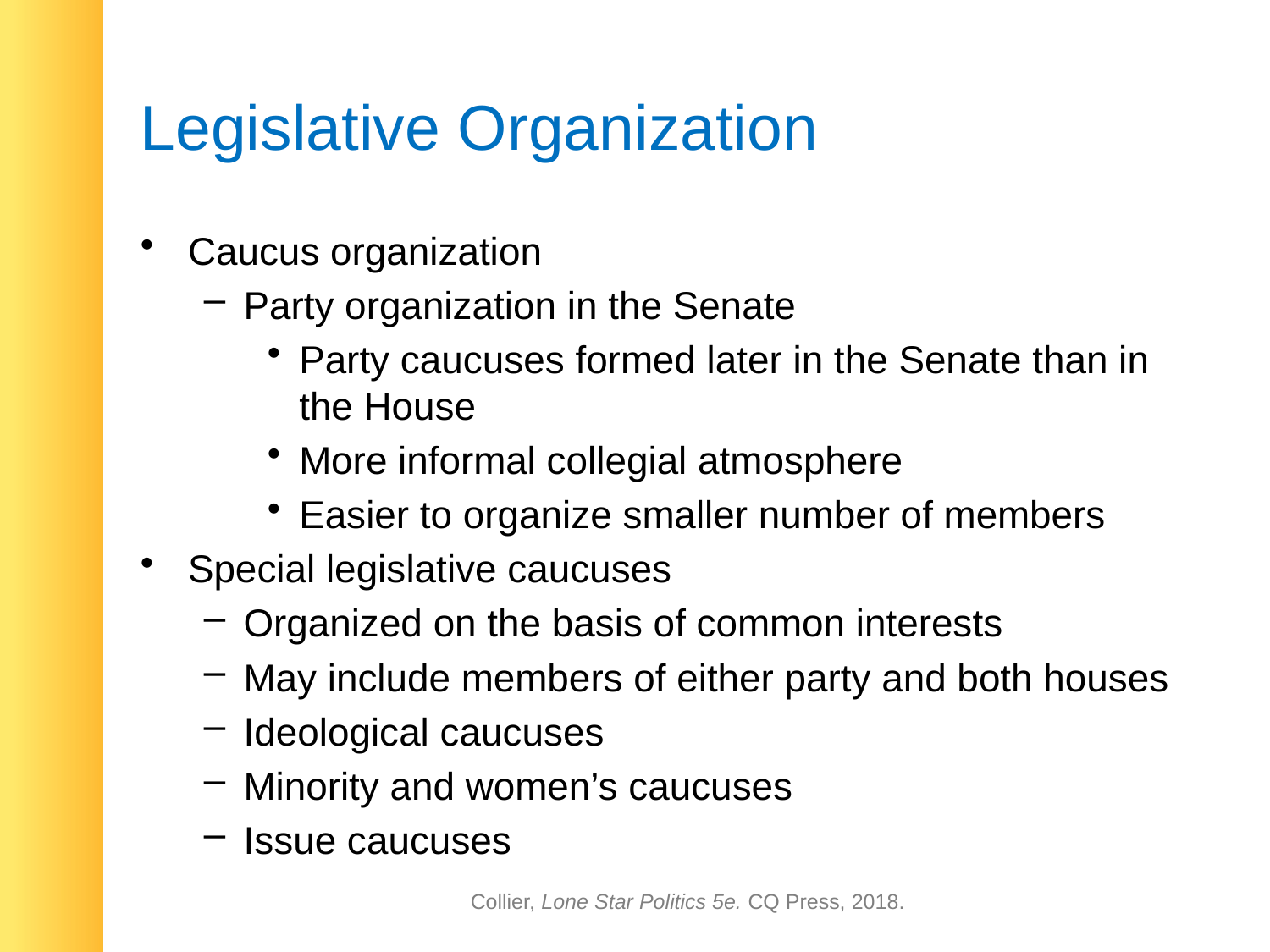

# Legislative Organization
Caucus organization
Party organization in the Senate
Party caucuses formed later in the Senate than in the House
More informal collegial atmosphere
Easier to organize smaller number of members
Special legislative caucuses
Organized on the basis of common interests
May include members of either party and both houses
Ideological caucuses
Minority and women’s caucuses
Issue caucuses

Collier, Lone Star Politics 5e. CQ Press, 2018.